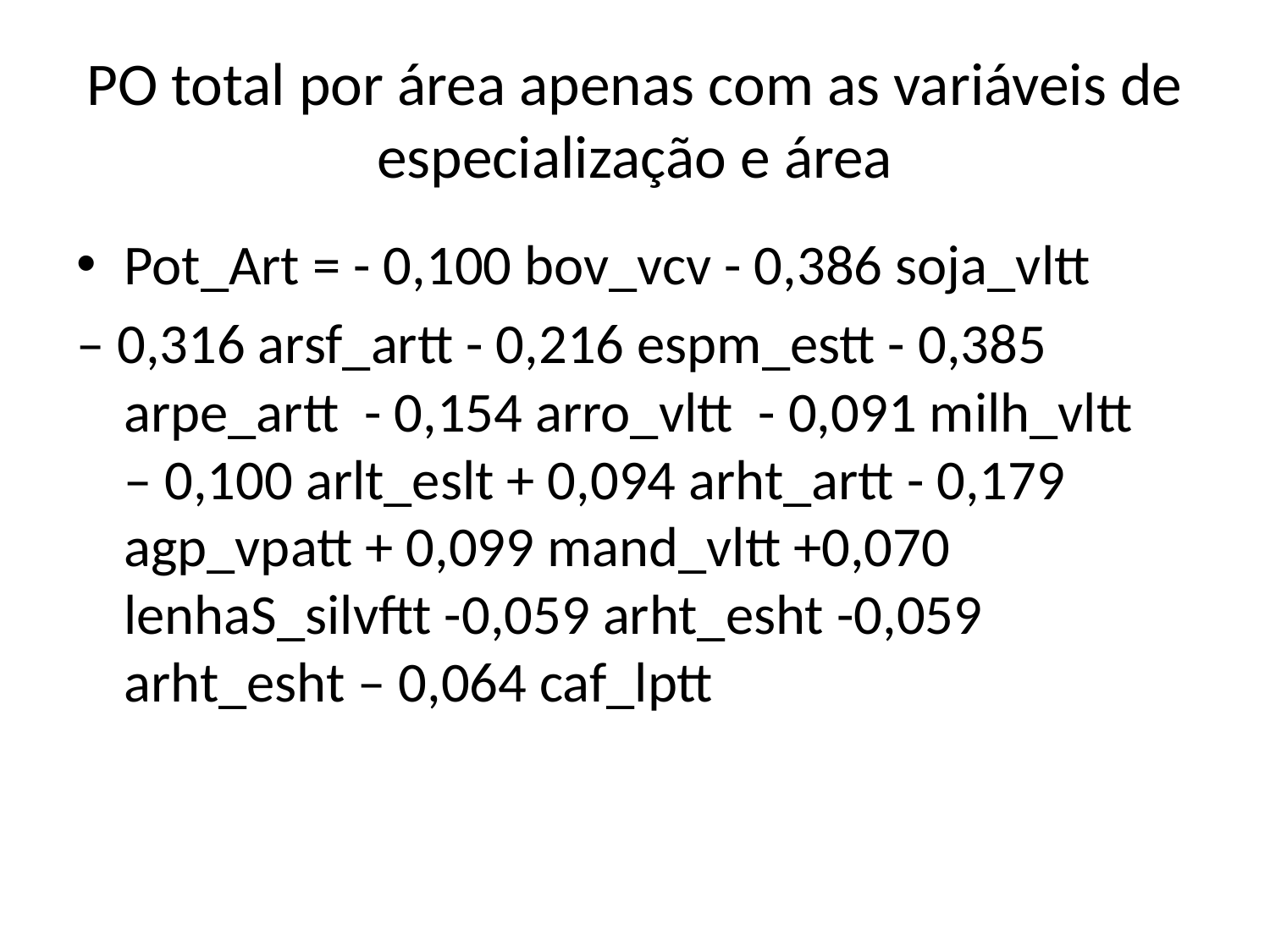

# PO total por área apenas com as variáveis de especialização e área
Pot_Art = - 0,100 bov_vcv - 0,386 soja_vltt
– 0,316 arsf_artt - 0,216 espm_estt - 0,385 arpe_artt  - 0,154 arro_vltt  - 0,091 milh_vltt   – 0,100 arlt_eslt + 0,094 arht_artt - 0,179  agp_vpatt + 0,099 mand_vltt +0,070 lenhaS_silvftt -0,059 arht_esht -0,059 arht_esht – 0,064 caf_lptt